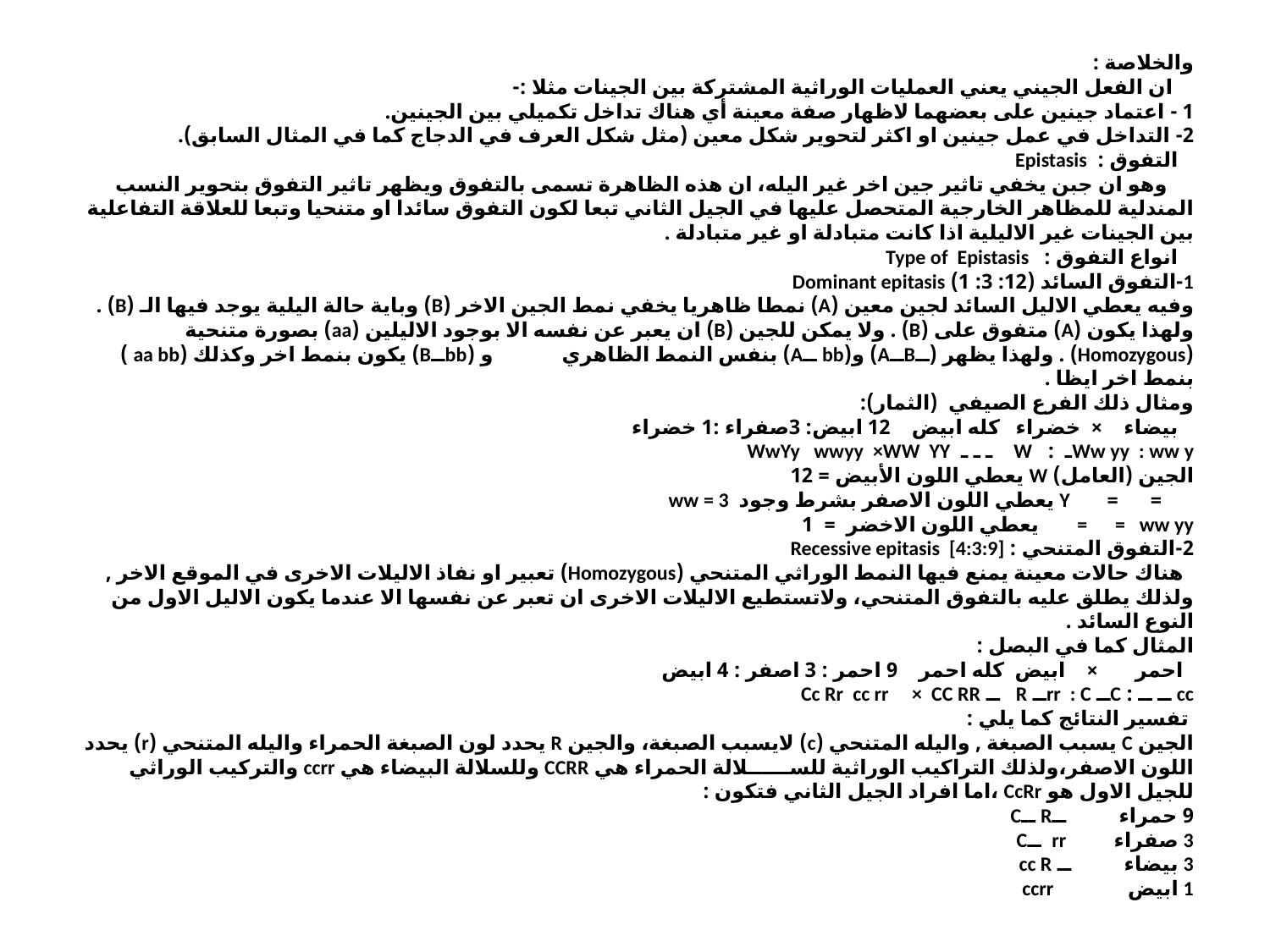

# والخلاصة : ان الفعل الجيني يعني العمليات الوراثية المشتركة بين الجينات مثلا :- 1 - اعتماد جينين على بعضهما لاظهار صفة معينة أي هناك تداخل تكميلي بين الجينين. 2- التداخل في عمل جينين او اكثر لتحوير شكل معين (مثل شكل العرف في الدجاج كما في المثال السابق). التفوق :  Epistasis وهو ان جبن يخفي تاثير جين اخر غير اليله، ان هذه الظاهرة تسمى بالتفوق ويظهر تاثير التفوق بتحوير النسب المندلية للمظاهر الخارجية المتحصل عليها في الجيل الثاني تبعا لكون التفوق سائدا او متنحيا وتبعا للعلاقة التفاعلية بين الجينات غير الاليلية اذا كانت متبادلة او غير متبادلة . انواع التفوق :  Type of  Epistasis 1-	التفوق السائد (12: 3: 1) Dominant epitasis وفيه يعطي الاليل السائد لجين معين (A) نمطا ظاهريا يخفي نمط الجين الاخر (B) وباية حالة اليلية يوجد فيها الـ (B) . ولهذا يكون (A) متفوق على (B) . ولا يمكن للجين (B) ان يعبر عن نفسه الا بوجود الاليلين (aa) بصورة متنحية (Homozygous) . ولهذا يظهر (ــBــA) و(bb ــA) بنفس النمط الظاهري             و (bbــB) يكون بنمط اخر وكذلك (aa bb ) بنمط اخر ايظا . ومثال ذلك الفرع الصيفي  (الثمار): بيضاء    ×  خضراء   كله ابيض    12 ابيض: 3صفراء :1 خضراء Ww yy  : ww yـ  :   W    ـ ـ ـ  WwYy   wwyy  ×WW  YY الجين (العامل) W يعطي اللون الأبيض = 12 =      =       Y يعطي اللون الاصفر بشرط وجود ww = 3 =      =   ww yy  يعطي اللون الاخضر  =  1 2-	التفوق المتنحي : Recessive epitasis  [4:3:9] هناك حالات معينة يمنع فيها النمط الوراثي المتنحي (Homozygous) تعبير او نفاذ الاليلات الاخرى في الموقع الاخر , ولذلك يطلق عليه بالتفوق المتنحي، ولاتستطيع الاليلات الاخرى ان تعبر عن نفسها الا عندما يكون الاليل الاول من النوع السائد . المثال كما في البصل : احمر       ×    ابيض  كله احمر    9 احمر : 3 اصفر : 4 ابيض cc ــ ــ : Cــ rr  : Cــ R   ــ Cc Rr  cc rr     ×  CC RR تفسير النتائج كما يلي : الجين C يسبب الصبغة , واليله المتنحي (c) لايسبب الصبغة، والجين R يحدد لون الصبغة الحمراء واليله المتنحي (r) يحدد اللون الاصفر،ولذلك التراكيب الوراثية للســــــلالة الحمراء هي CCRR وللسلالة البيضاء هي ccrr والتركيب الوراثي للجيل الاول هو CcRr ،اما افراد الجيل الثاني فتكون : 9 حمراء          ــR ــC 3 صفراء         rr  ــC 3 بيضاء          ــ cc R 1 ابيض              ccrr